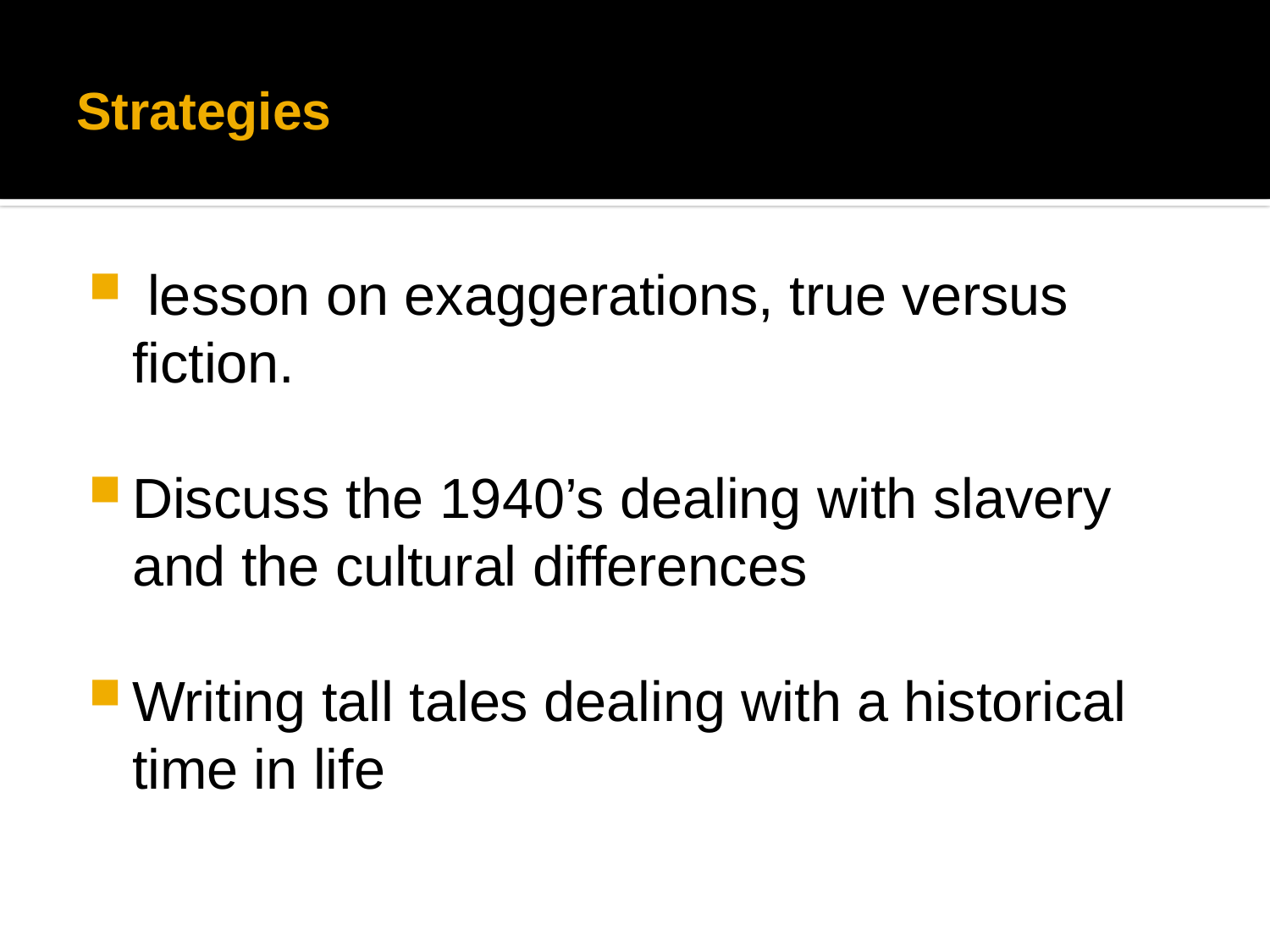

# Strategies
 lesson on exaggerations, true versus fiction.

Discuss the 1940’s dealing with slavery and the cultural differences

Writing tall tales dealing with a historical time in life